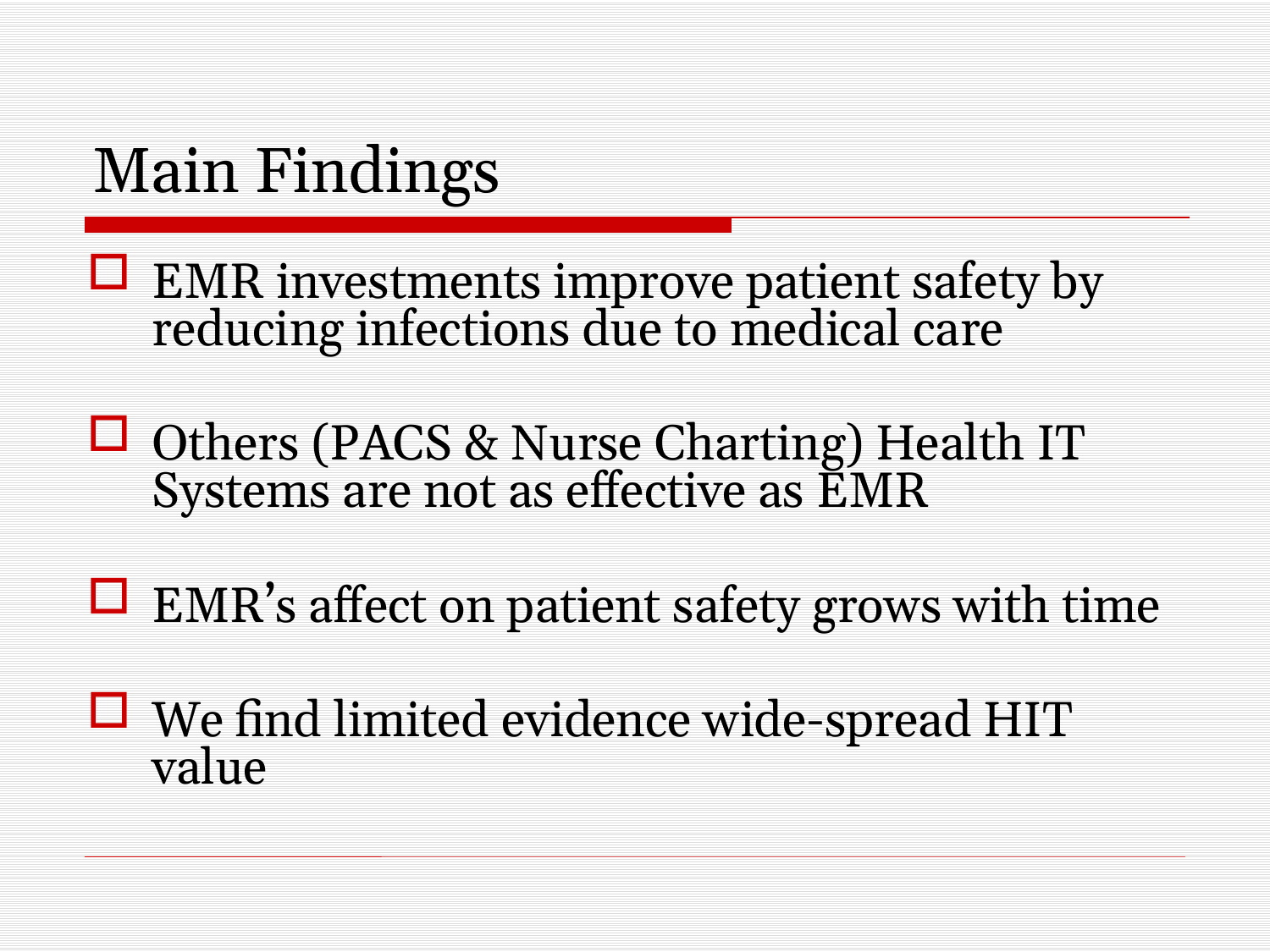

# Main Findings
EMR investments improve patient safety by reducing infections due to medical care

Others (PACS & Nurse Charting) Health IT Systems are not as effective as EMR

EMR’s affect on patient safety grows with time

We find limited evidence wide-spread HIT value